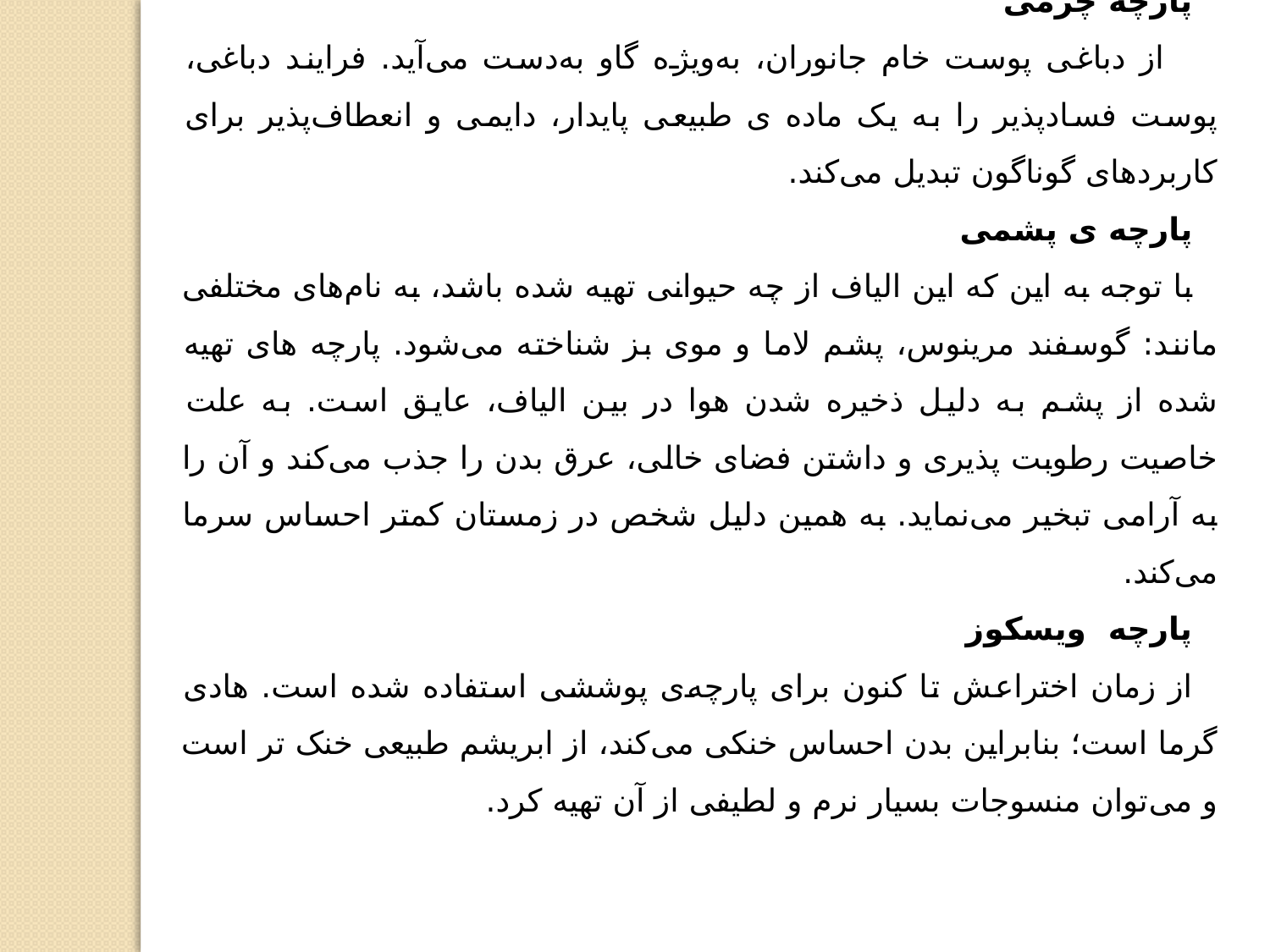

پارچه چرمی
  از دباغی پوست خام جانوران، به‌ویژه گاو به‌دست می‌آید. فرایند دباغی، پوست فسادپذیر را به یک ماده ی طبیعی پایدار، دایمی و انعطاف‌پذیر برای کاربردهای گوناگون تبدیل می‌کند.
پارچه ی پشمی
با توجه به این که این الیاف از چه حیوانی تهیه شده باشد، به نام‌های مختلفی مانند: گوسفند مرینوس، پشم لاما و موی بز شناخته می‌شود. پارچه‌ های تهیه شده از پشم به دلیل ذخیره شدن هوا در بین الیاف، عایق است. به علت خاصیت رطوبت پذیری و داشتن فضای خالی، عرق بدن را جذب می‌کند و آن را به آرامی تبخیر می‌نماید. به همین دلیل شخص در زمستان کمتر احساس سرما می‌کند.
پارچه  ویسکوز
از زمان اختراعش تا کنون برای پارچه‌ی پوششی استفاده شده است. هادی گرما است؛ بنابراین بدن احساس خنکی می‌کند، از ابریشم طبیعی خنک تر است و می‌توان منسوجات بسیار نرم و لطیفی از آن تهیه کرد.